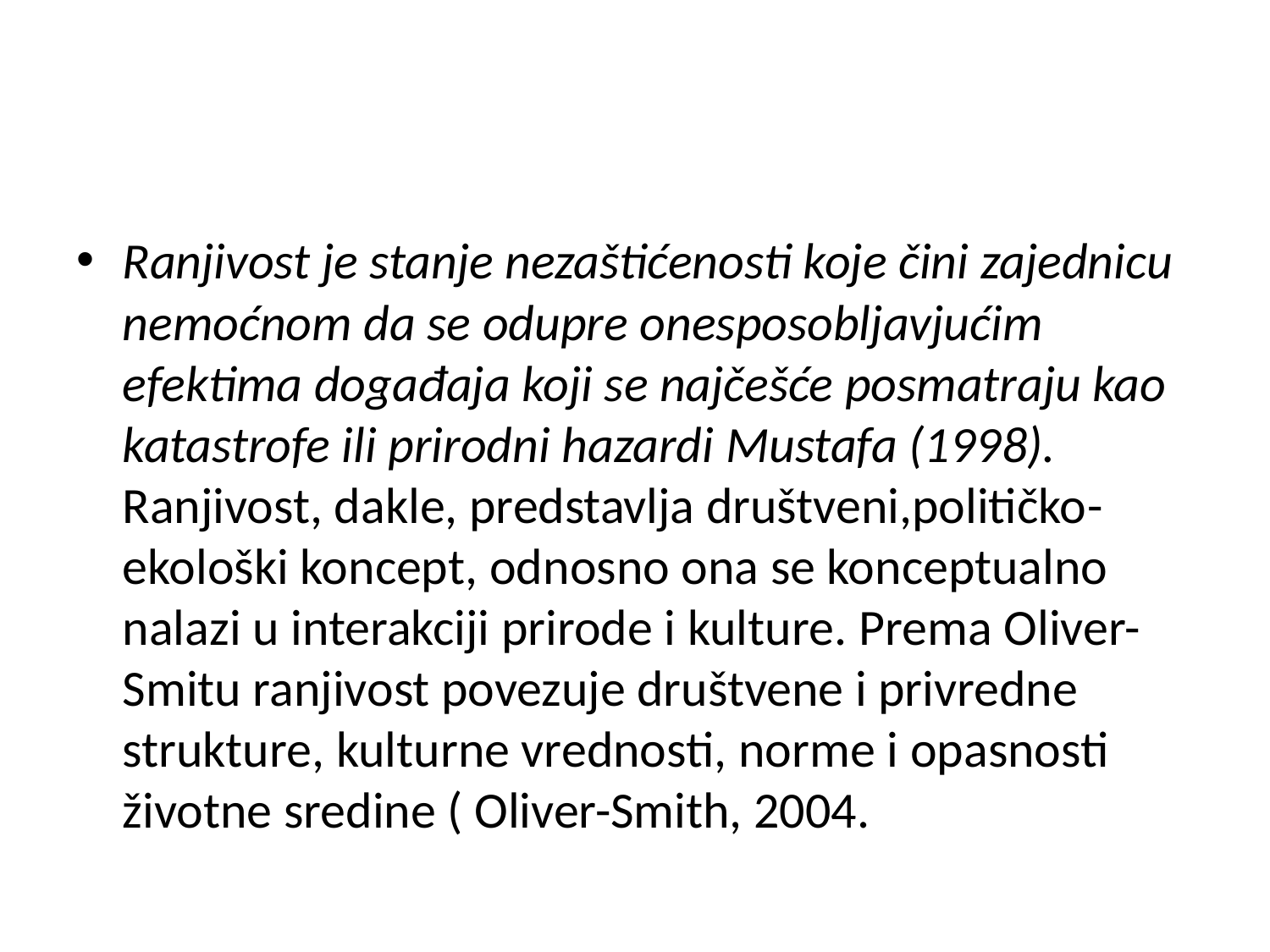

#
Ranjivost je stanje nezaštićenosti koje čini zajednicu nemoćnom da se odupre onesposobljavjućim efektima događaja koji se najčešće posmatraju kao katastrofe ili prirodni hazardi Mustafa (1998). Ranjivost, dakle, predstavlja društveni,političko-ekološki koncept, odnosno ona se konceptualno nalazi u interakciji prirode i kulture. Prema Oliver-Smitu ranjivost povezuje društvene i privredne strukture, kulturne vrednosti, norme i opasnosti životne sredine ( Oliver-Smith, 2004.